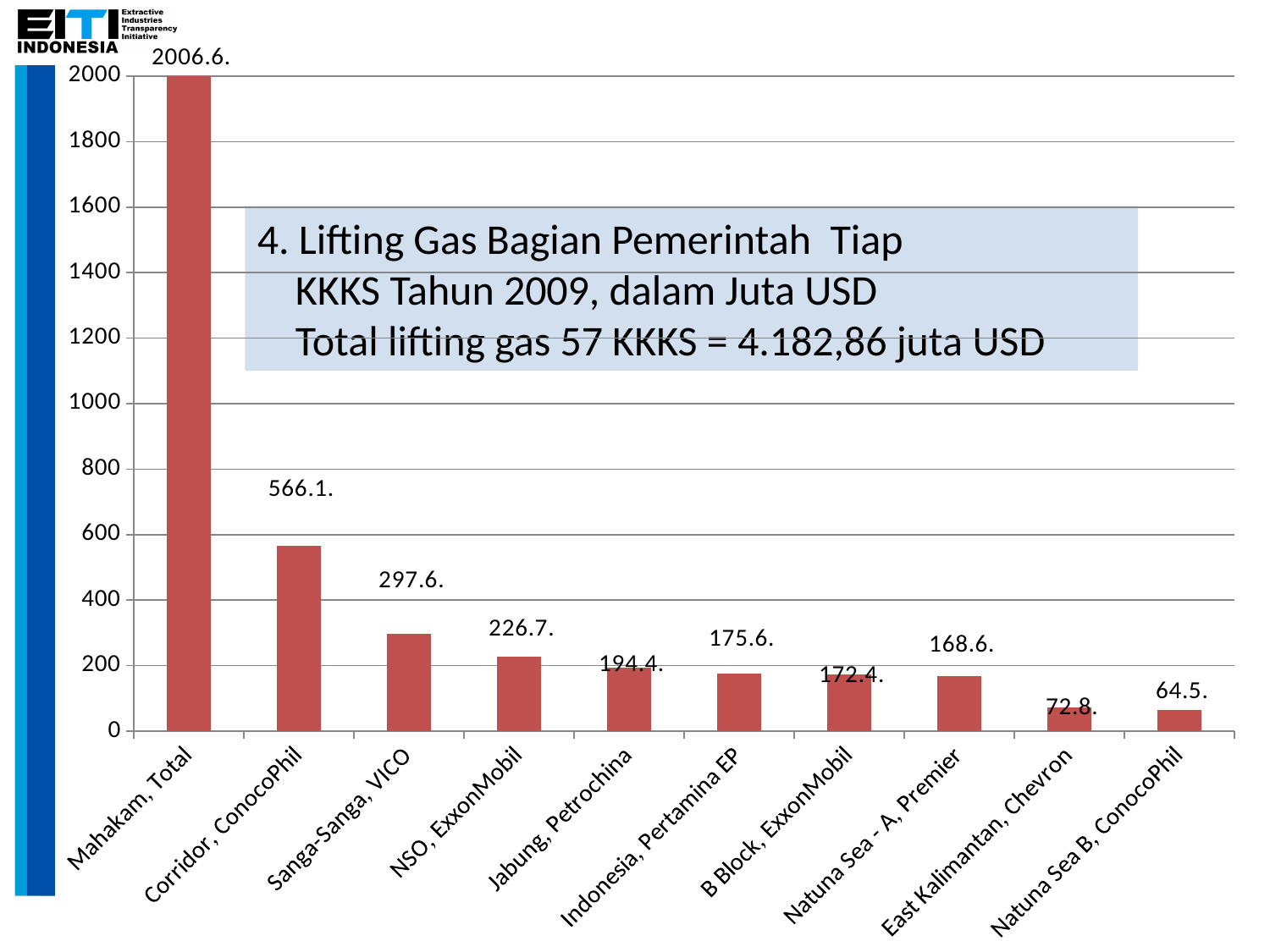

[unsupported chart]

4. Lifting Gas Bagian Pemerintah  Tiap
    KKKS Tahun 2009, dalam Juta USD
    Total lifting gas 57 KKKS = 4.182,86 juta USD